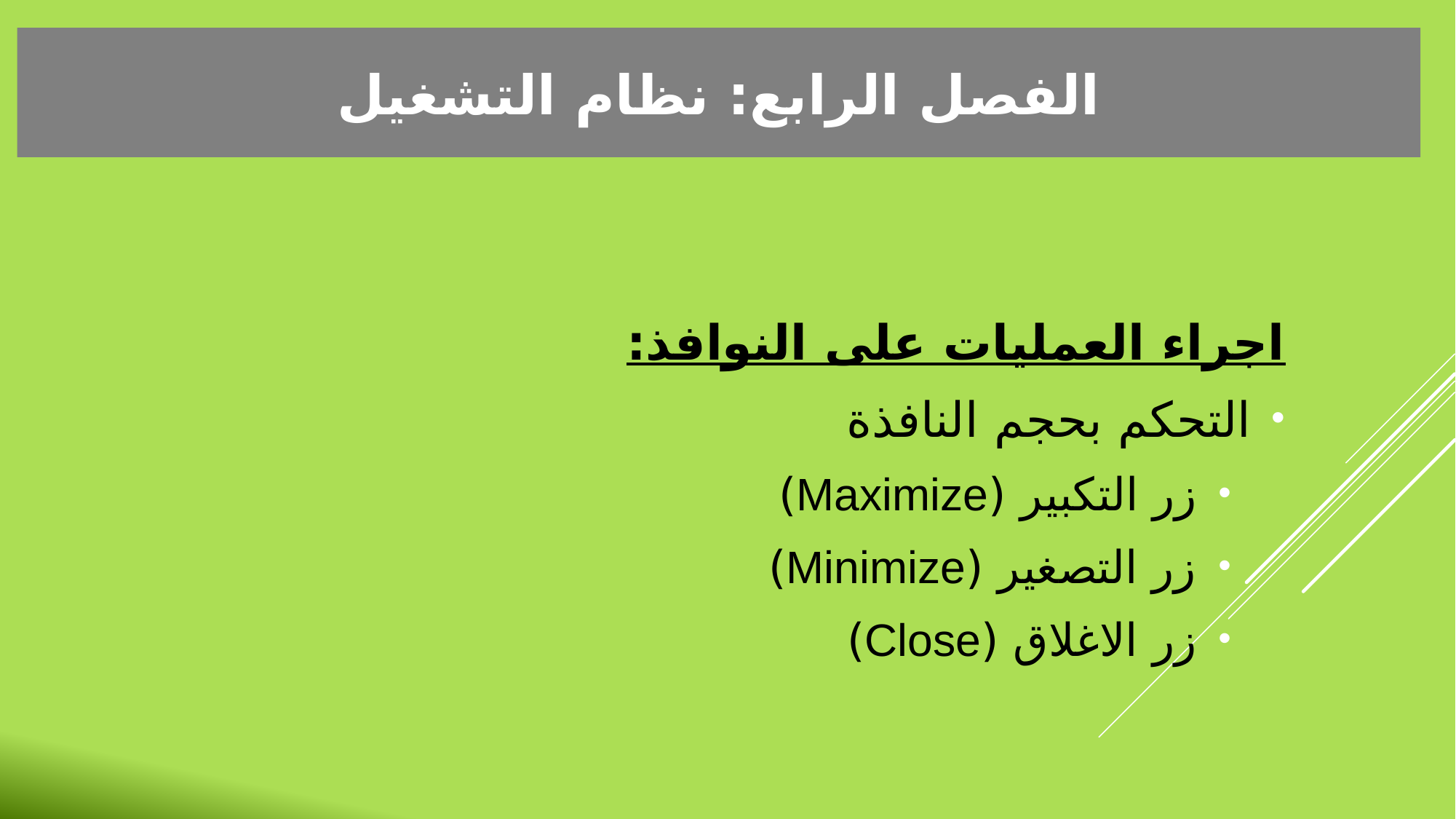

الفصل الرابع: نظام التشغيل
اجراء العمليات على النوافذ:
التحكم بحجم النافذة
زر التكبير (Maximize)
زر التصغير (Minimize)
زر الاغلاق (Close)